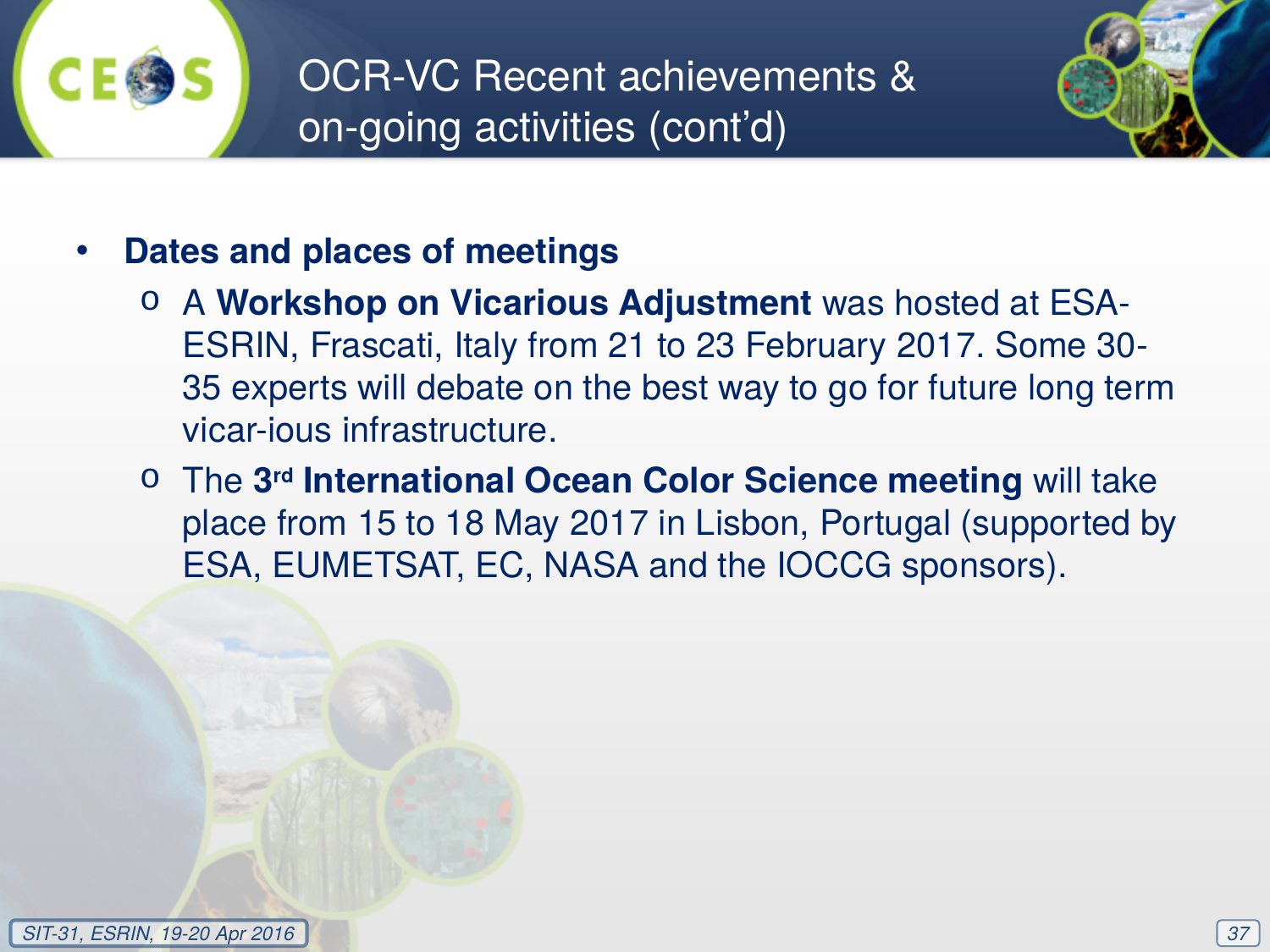

OCR-VC Recent achievements & on-going activities (cont’d)
Dates and places of meetings
A Workshop on Vicarious Adjustment was hosted at ESA-ESRIN, Frascati, Italy from 21 to 23 February 2017. Some 30-35 experts will debate on the best way to go for future long term vicar-ious infrastructure.
The 3rd International Ocean Color Science meeting will take place from 15 to 18 May 2017 in Lisbon, Portugal (supported by ESA, EUMETSAT, EC, NASA and the IOCCG sponsors).
37